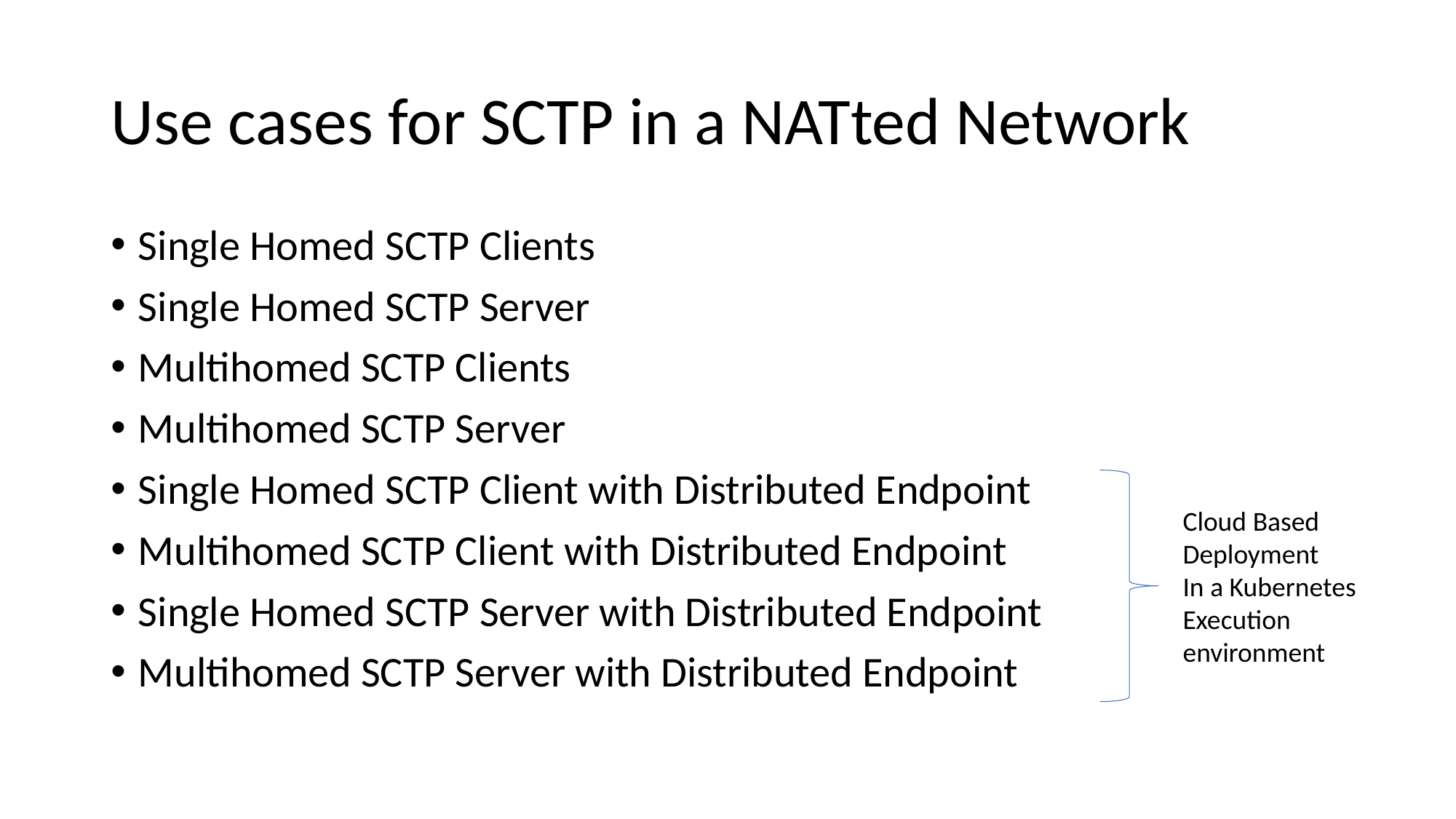

# Use cases for SCTP in a NATted Network
Single Homed SCTP Clients
Single Homed SCTP Server
Multihomed SCTP Clients
Multihomed SCTP Server
Single Homed SCTP Client with Distributed Endpoint
Multihomed SCTP Client with Distributed Endpoint
Single Homed SCTP Server with Distributed Endpoint
Multihomed SCTP Server with Distributed Endpoint

Cloud Based
Deployment
In a Kubernetes
Execution environment